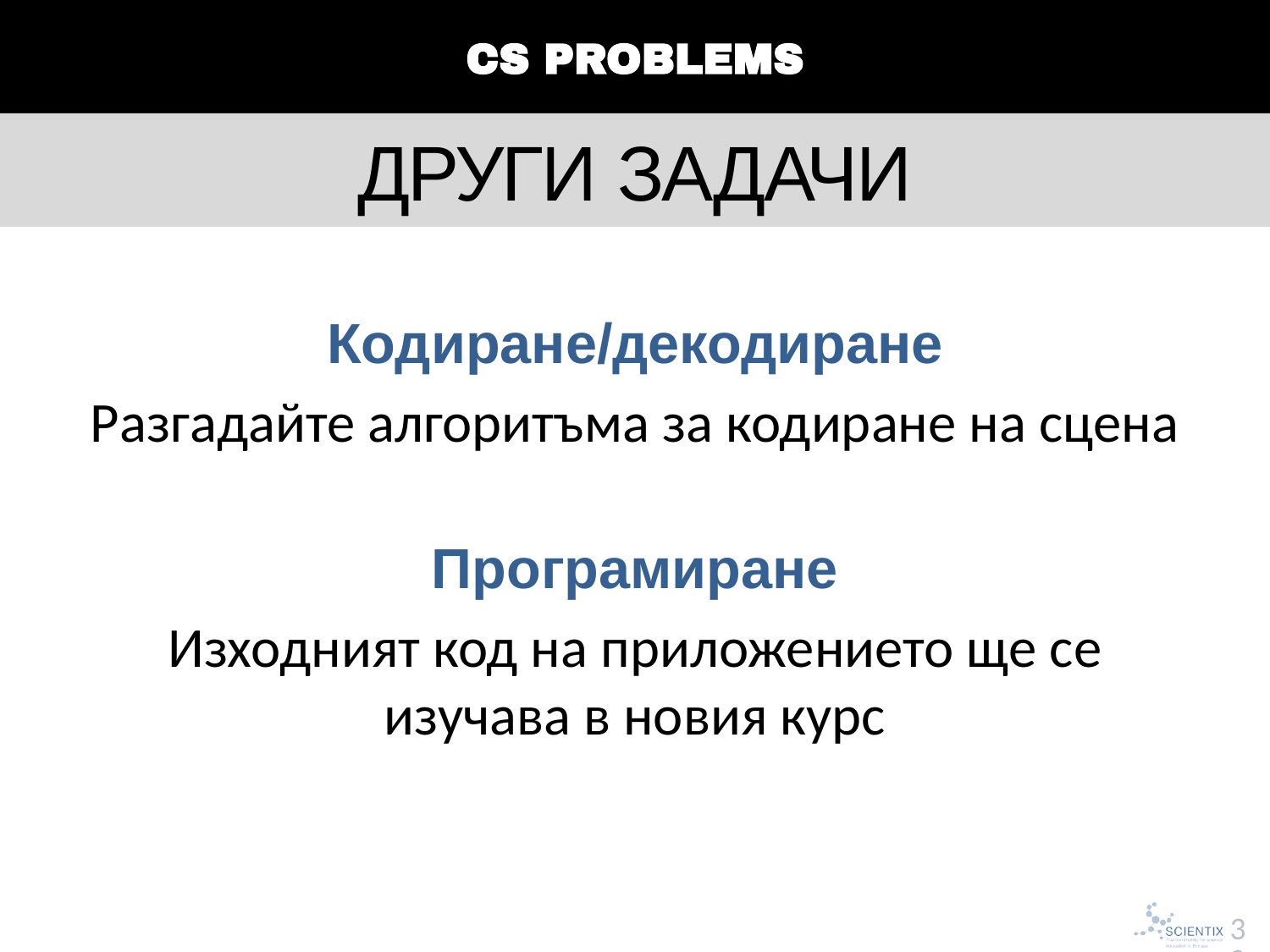

CS Problems
# Други задачи
Кодиране/декодиране
Разгадайте алгоритъма за кодиране на сцена
Програмиране
Изходният код на приложението ще се изучава в новия курс
30